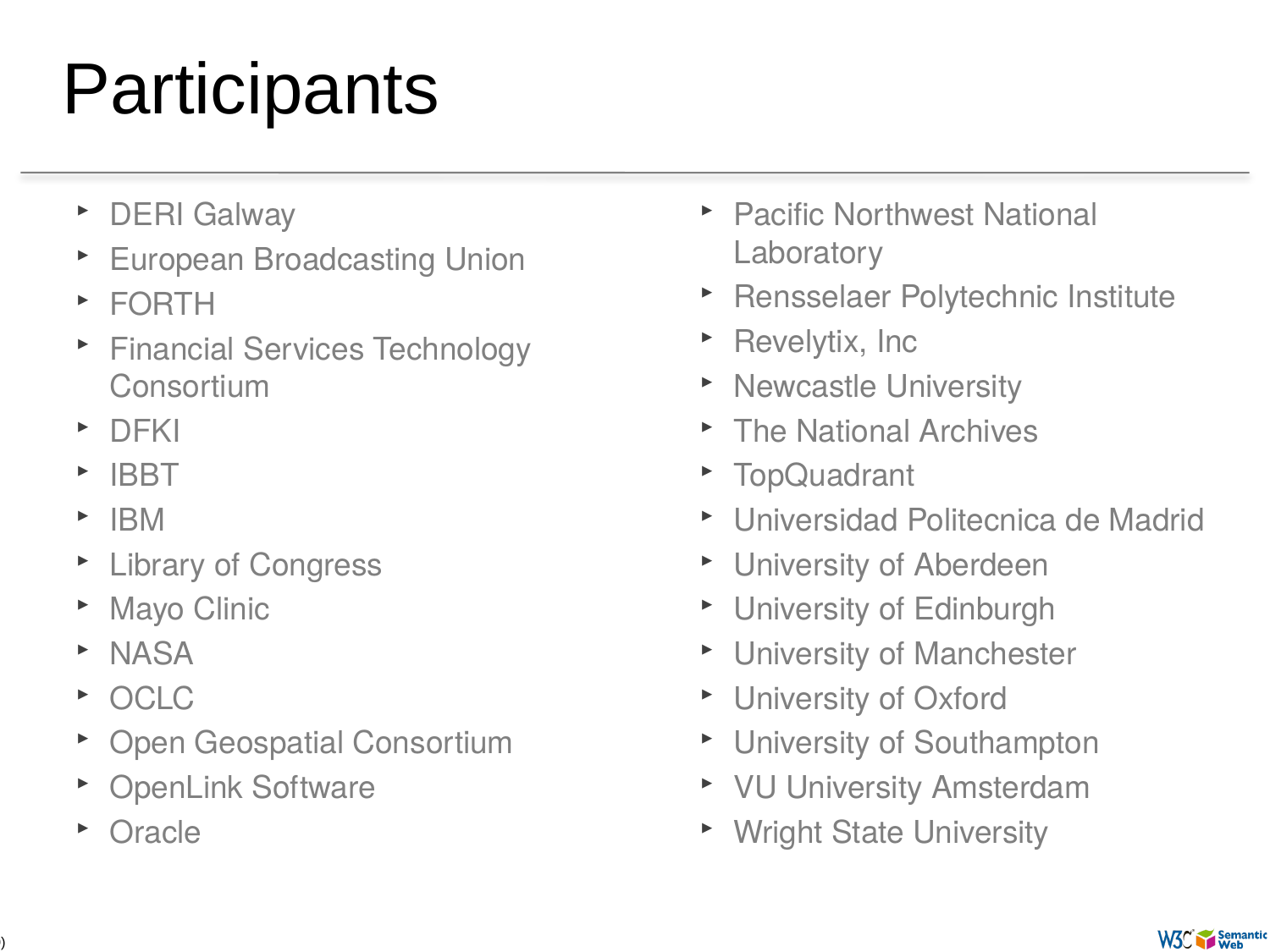

# Participants
DERI Galway
European Broadcasting Union
FORTH
Financial Services Technology Consortium
DFKI
IBBT
IBM
Library of Congress
Mayo Clinic
NASA
OCLC
Open Geospatial Consortium
OpenLink Software
Oracle
Pacific Northwest National Laboratory
Rensselaer Polytechnic Institute
Revelytix, Inc
Newcastle University
The National Archives
TopQuadrant
Universidad Politecnica de Madrid
University of Aberdeen
University of Edinburgh
University of Manchester
University of Oxford
University of Southampton
VU University Amsterdam
Wright State University